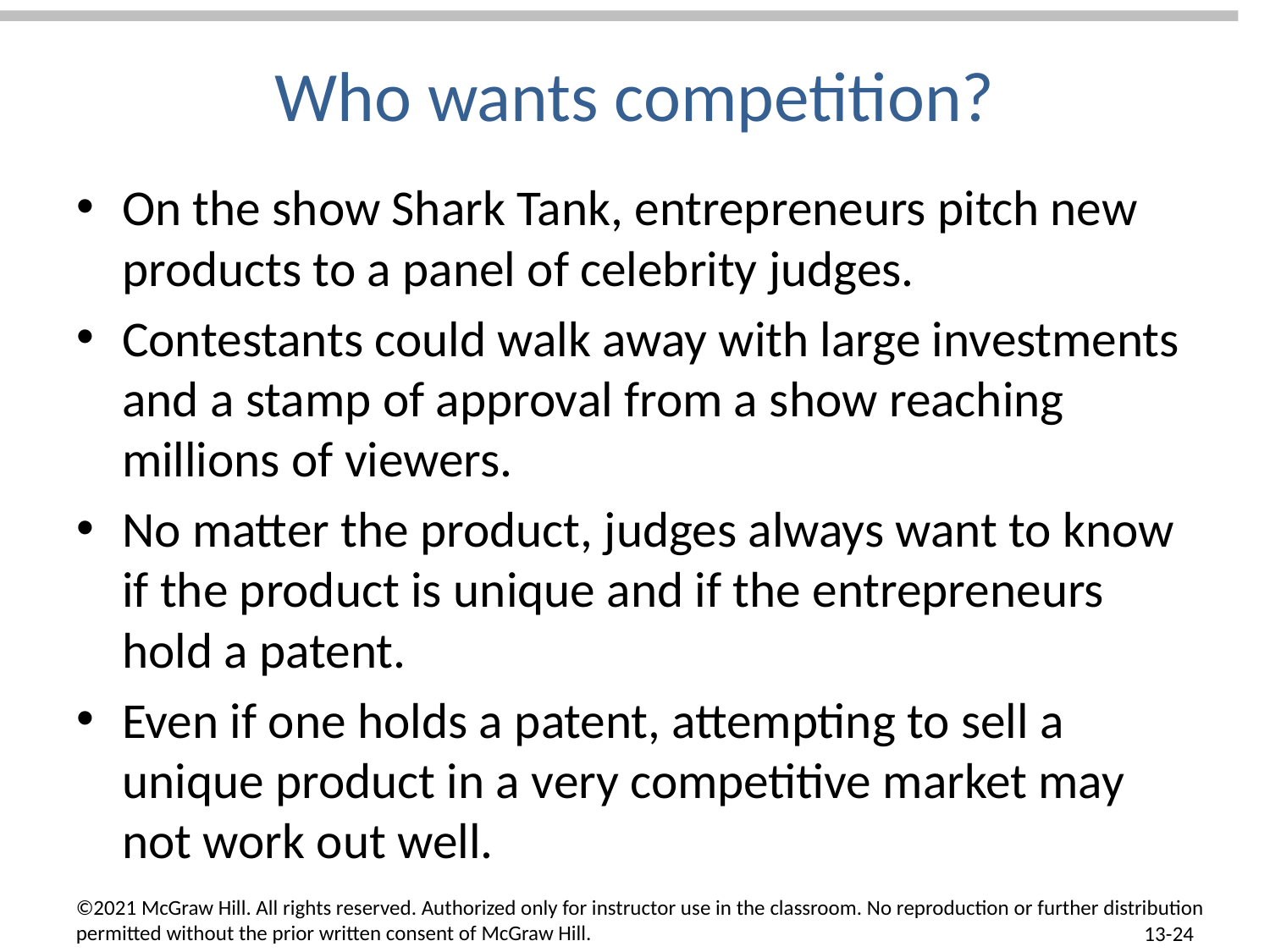

# Who wants competition?
On the show Shark Tank, entrepreneurs pitch new products to a panel of celebrity judges.
Contestants could walk away with large investments and a stamp of approval from a show reaching millions of viewers.
No matter the product, judges always want to know if the product is unique and if the entrepreneurs hold a patent.
Even if one holds a patent, attempting to sell a unique product in a very competitive market may not work out well.